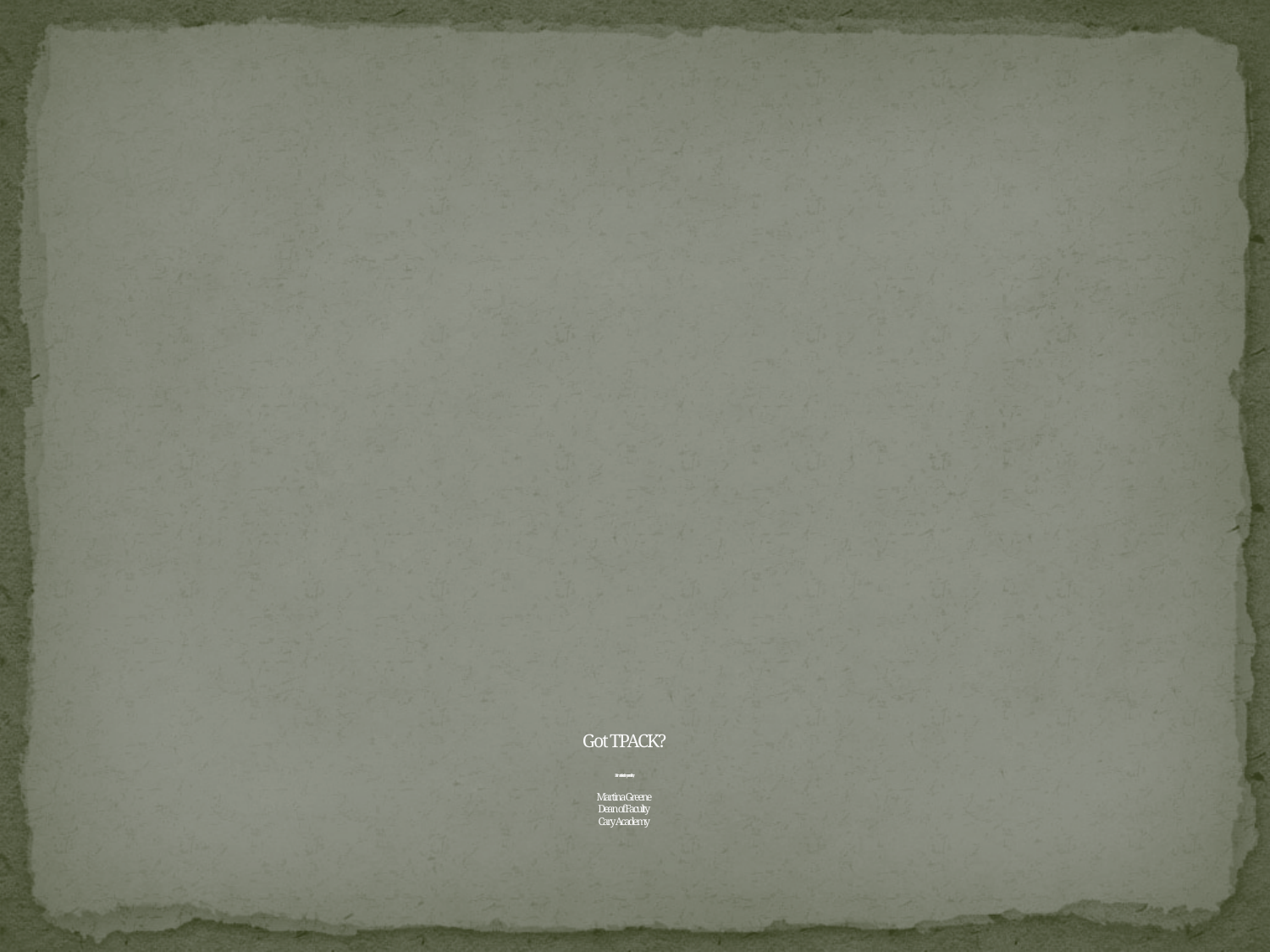

# Got TPACK? Information taken from presentation by: Martina Greene Dean of Faculty Cary Academy